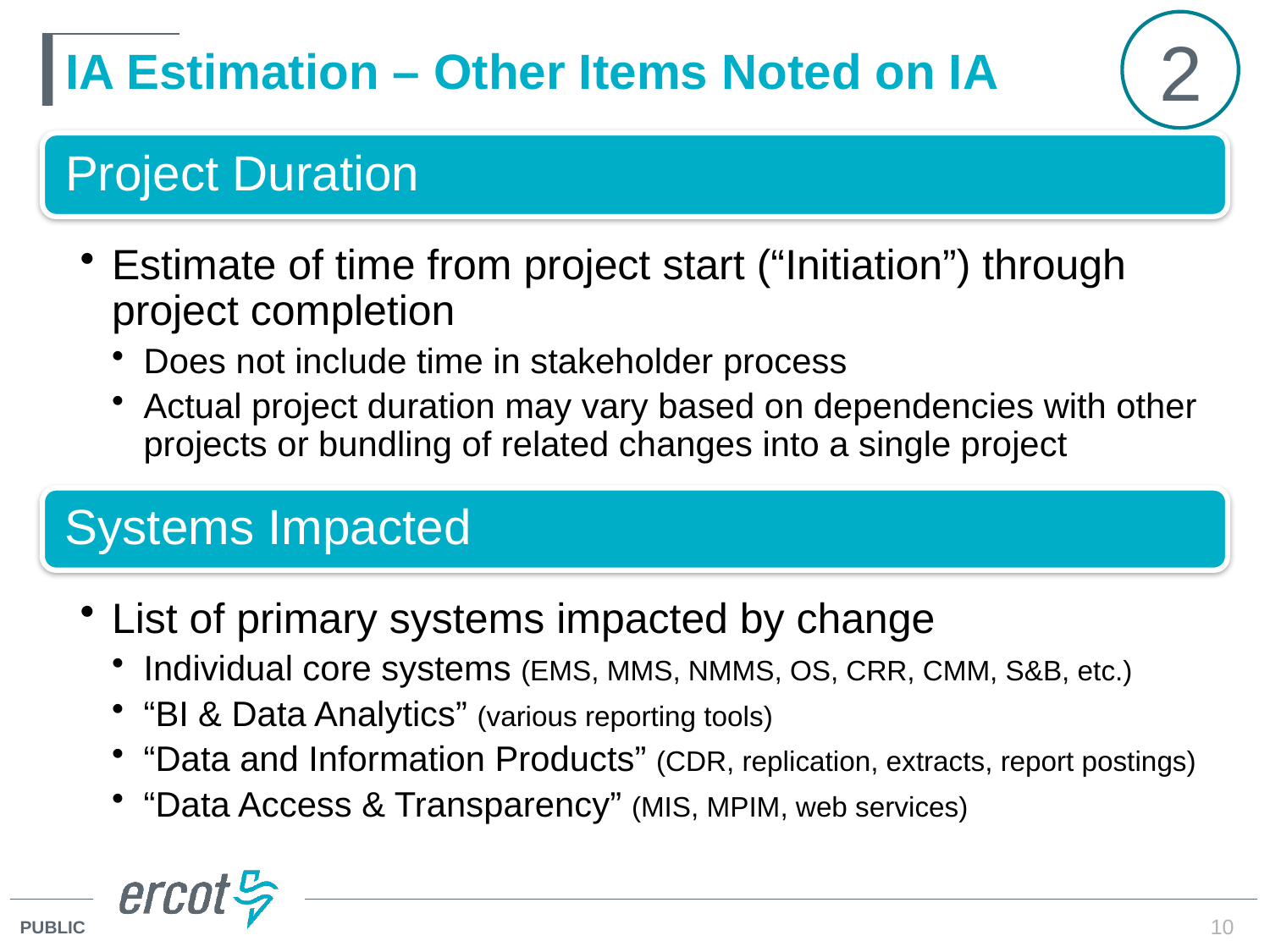

2
# IA Estimation – Other Items Noted on IA
Project Duration

Estimate of time from project start (“Initiation”) through project completion
Does not include time in stakeholder process
Actual project duration may vary based on dependencies with other projects or bundling of related changes into a single project

Systems Impacted

List of primary systems impacted by change
Individual core systems (EMS, MMS, NMMS, OS, CRR, CMM, S&B, etc.)
“BI & Data Analytics” (various reporting tools)
“Data and Information Products” (CDR, replication, extracts, report postings)
“Data Access & Transparency” (MIS, MPIM, web services)
10